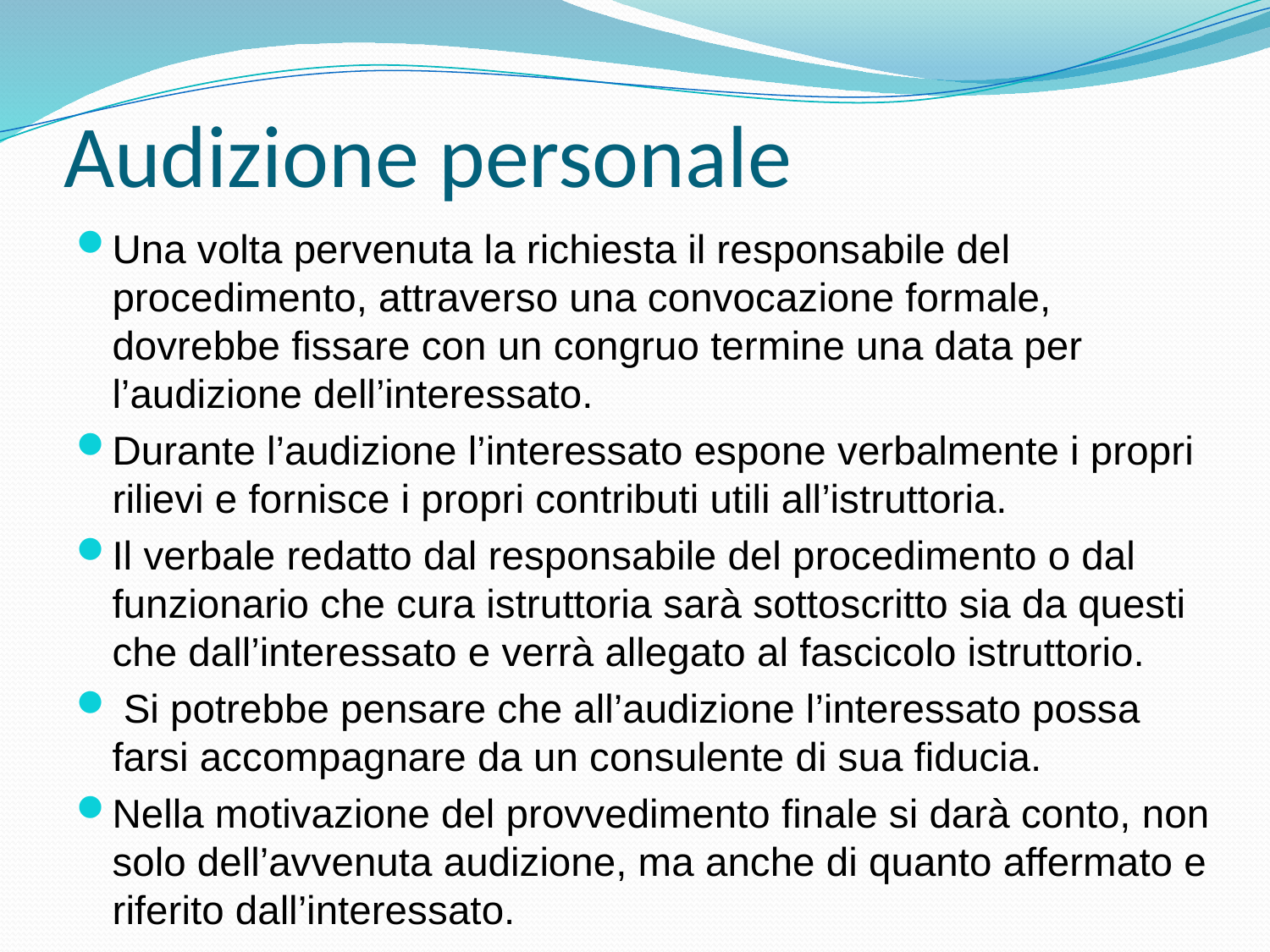

# Audizione personale
Una volta pervenuta la richiesta il responsabile del procedimento, attraverso una convocazione formale, dovrebbe fissare con un congruo termine una data per l’audizione dell’interessato.
Durante l’audizione l’interessato espone verbalmente i propri rilievi e fornisce i propri contributi utili all’istruttoria.
Il verbale redatto dal responsabile del procedimento o dal funzionario che cura istruttoria sarà sottoscritto sia da questi che dall’interessato e verrà allegato al fascicolo istruttorio.
 Si potrebbe pensare che all’audizione l’interessato possa farsi accompagnare da un consulente di sua fiducia.
Nella motivazione del provvedimento finale si darà conto, non solo dell’avvenuta audizione, ma anche di quanto affermato e riferito dall’interessato.